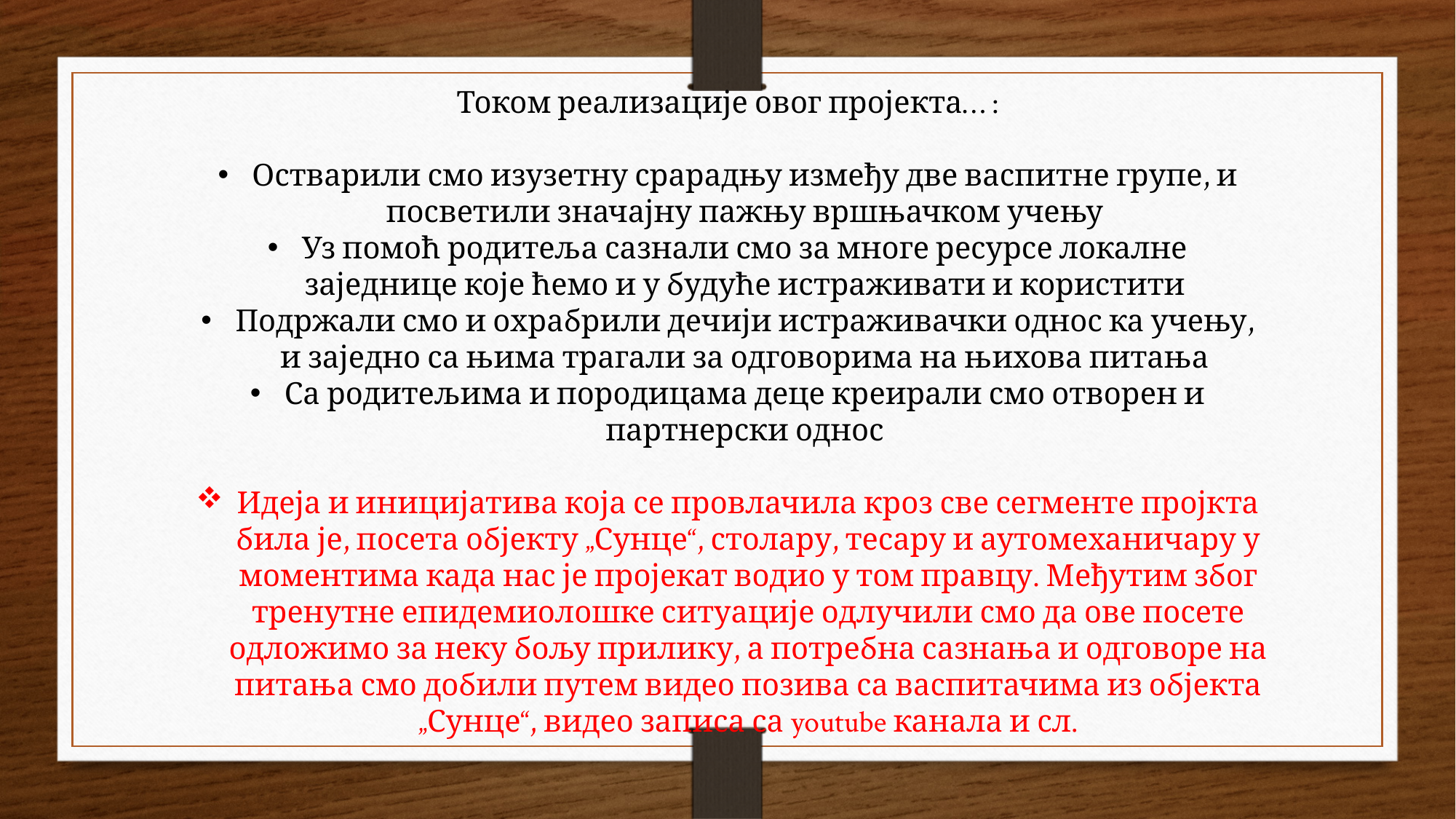

Током реализације овог пројекта… :

Остварили смо изузетну срарадњу између две васпитне групе, и посветили значајну пажњу вршњачком учењу
Уз помоћ родитеља сазнали смо за многе ресурсе локалне заједнице које ћемо и у будуће истраживати и користити
Подржали смо и охрабрили дечији истраживачки однос ка учењу, и заједно са њима трагали за одговорима на њихова питања
Са родитељима и породицама деце креирали смо отворен и партнерски однос

Идеја и иницијатива која се провлачила кроз све сегменте пројкта била је, посета објекту „Сунце“, столару, тесару и аутомеханичару у моментима када нас је пројекат водио у том правцу. Међутим због тренутне епидемиолошке ситуације одлучили смо да ове посете одложимо за неку бољу прилику, а потребна сазнања и одговоре на питања смо добили путем видео позива са васпитачима из објекта „Сунце“, видео записа са youtube канала и сл.